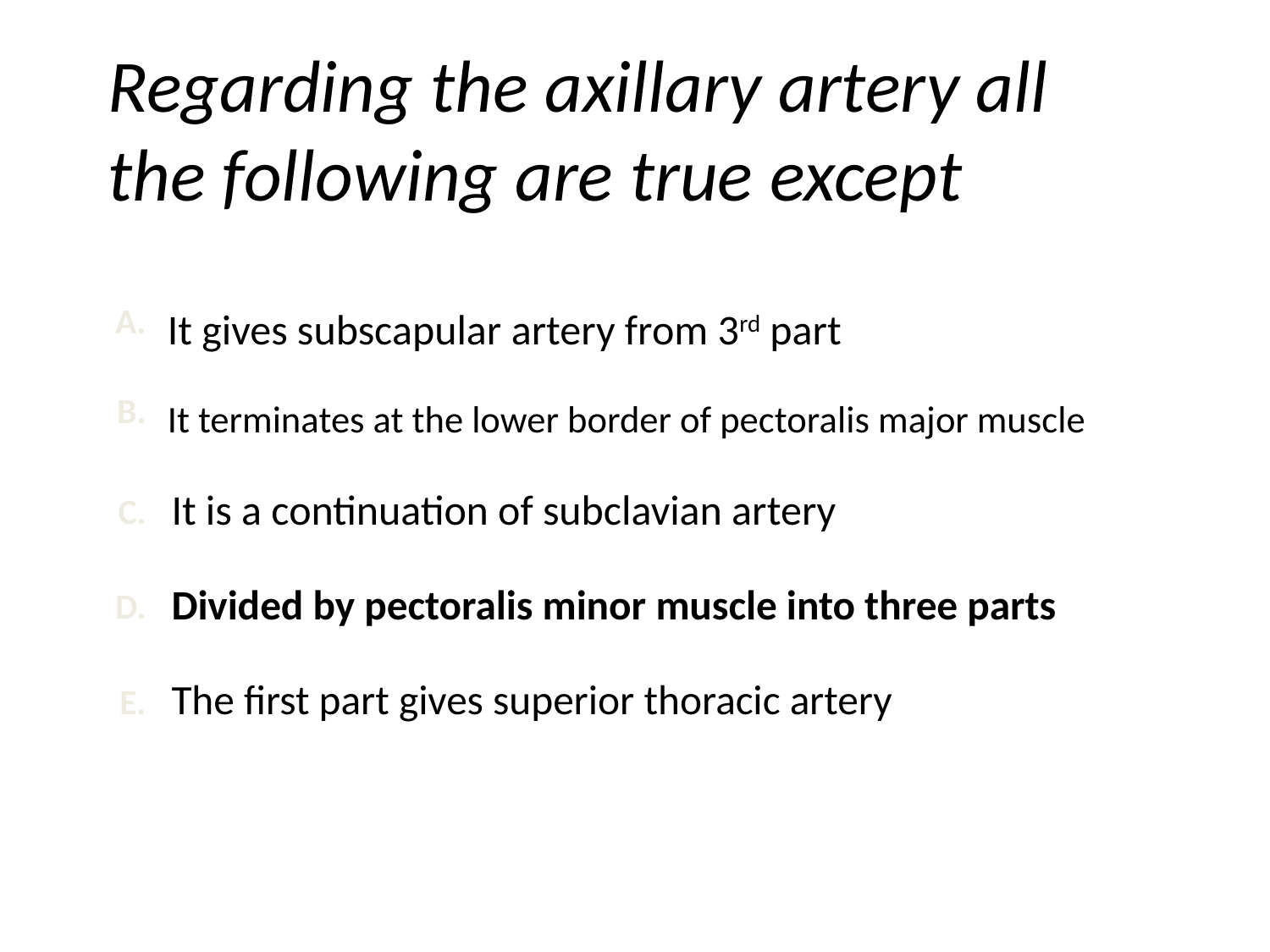

# Regarding the axillary artery all the following are true except
It gives subscapular artery from 3rd part
It terminates at the lower border of pectoralis major muscle
It is a continuation of subclavian artery
Divided by pectoralis minor muscle into three parts
The first part gives superior thoracic artery